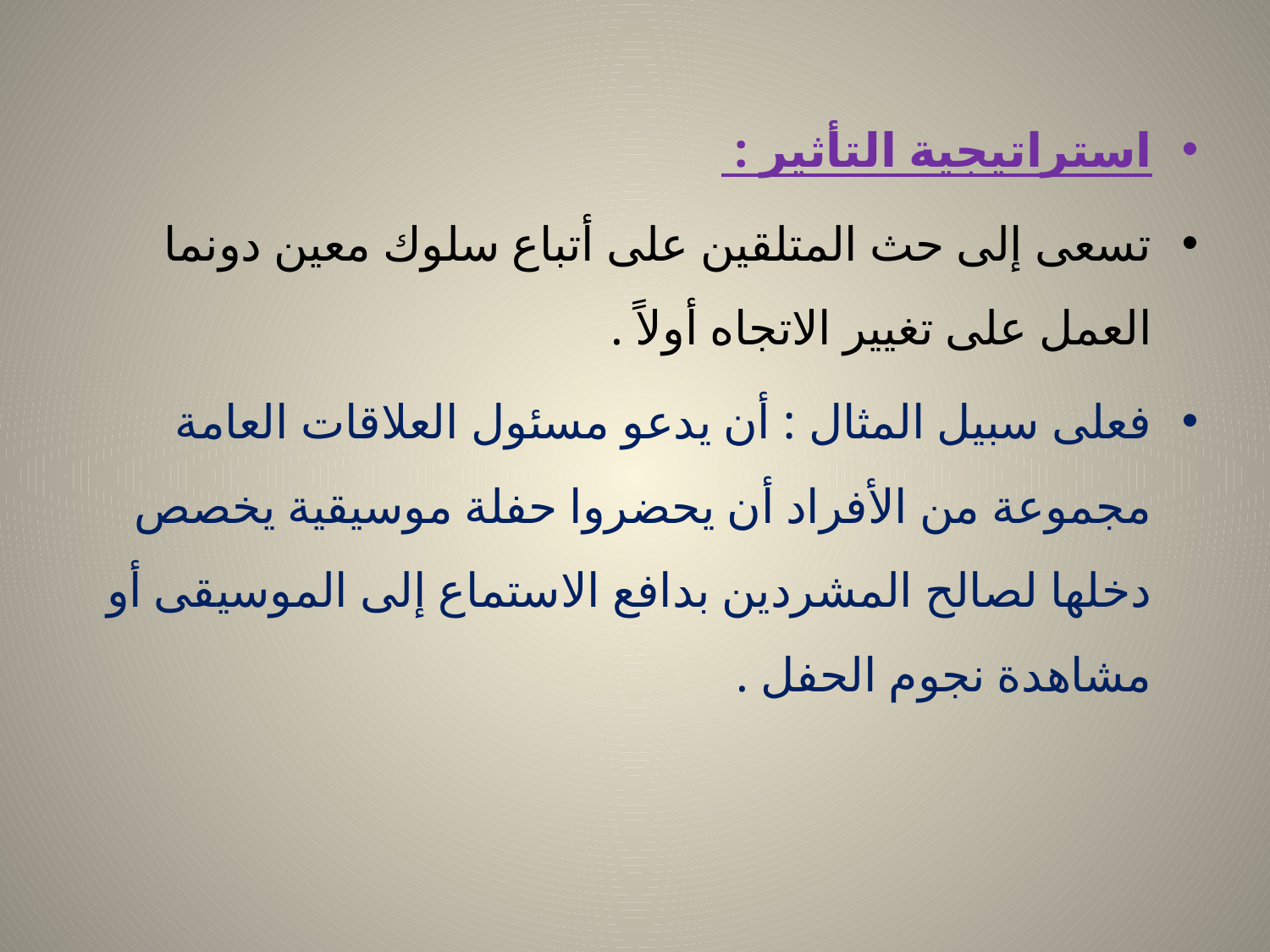

استراتيجية التأثير :
تسعى إلى حث المتلقين على أتباع سلوك معين دونما العمل على تغيير الاتجاه أولاً .
فعلى سبيل المثال : أن يدعو مسئول العلاقات العامة مجموعة من الأفراد أن يحضروا حفلة موسيقية يخصص دخلها لصالح المشردين بدافع الاستماع إلى الموسيقى أو مشاهدة نجوم الحفل .